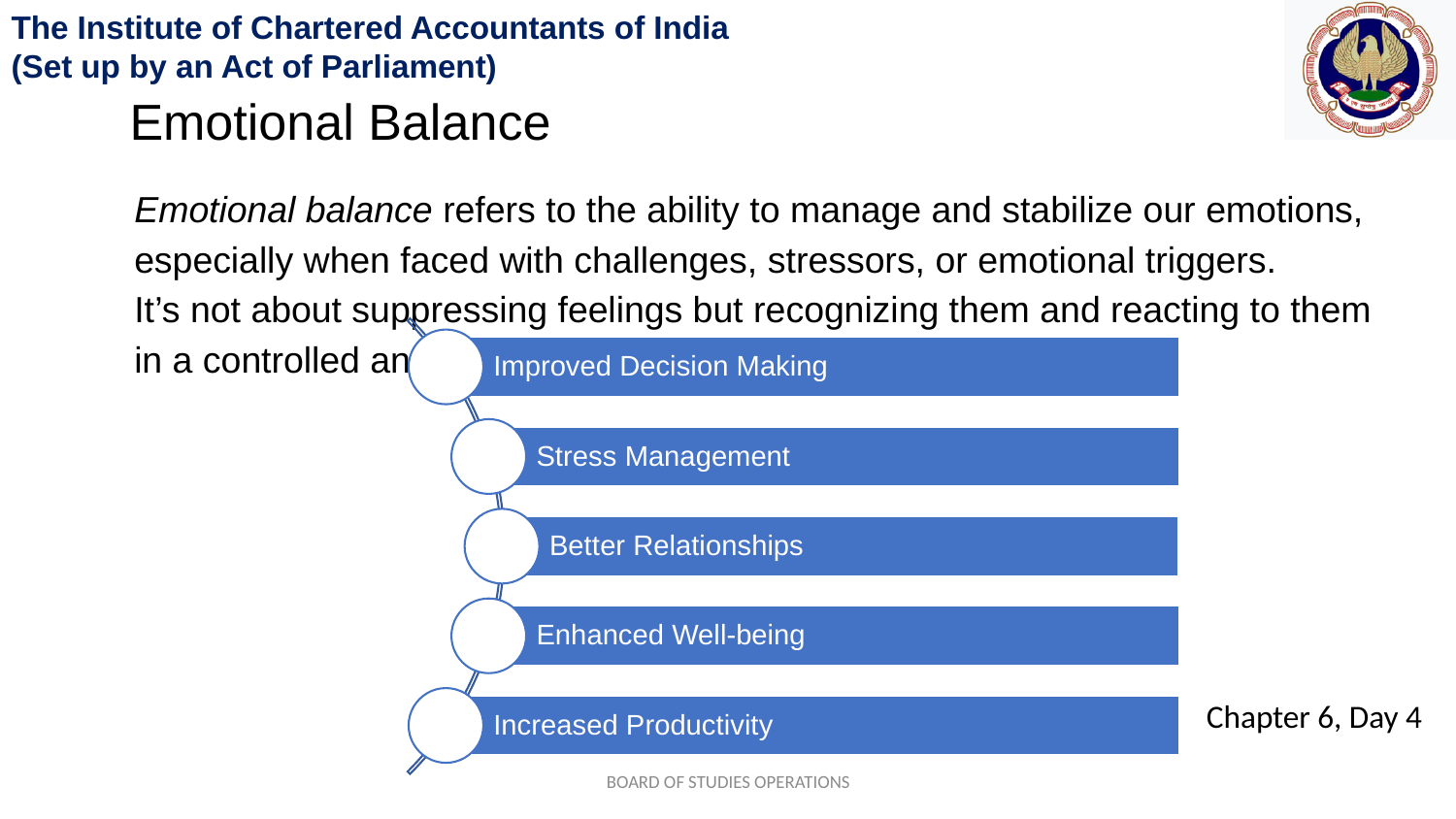

Emotional Balance
Emotional balance refers to the ability to manage and stabilize our emotions, especially when faced with challenges, stressors, or emotional triggers.
It’s not about suppressing feelings but recognizing them and reacting to them in a controlled and appropriate manner.

Improved Decision Making
Stress Management
Better Relationships
Enhanced Well-being
Increased Productivity
BOARD OF STUDIES OPERATIONS